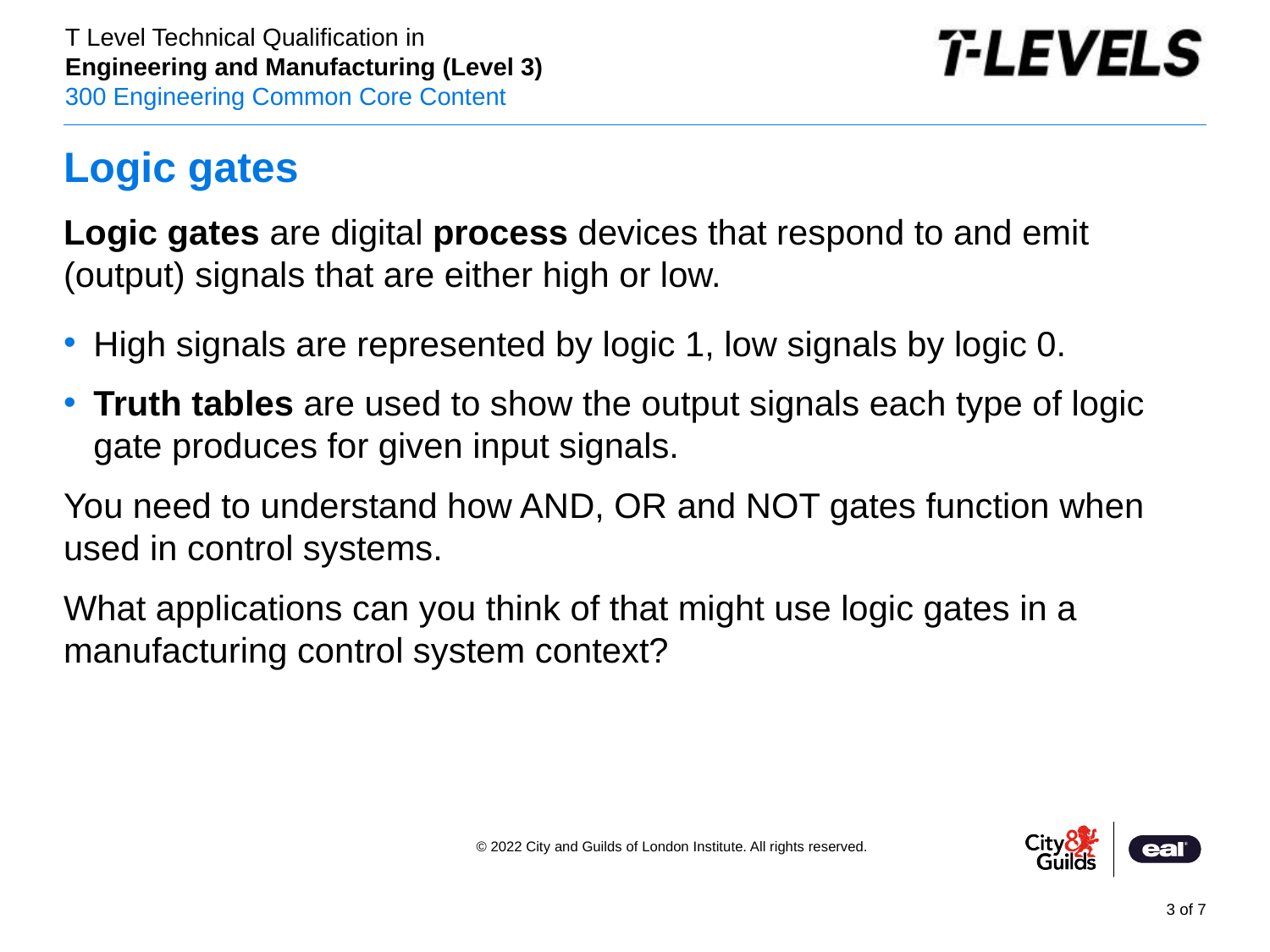

# Logic gates
Logic gates are digital process devices that respond to and emit (output) signals that are either high or low.
High signals are represented by logic 1, low signals by logic 0.
Truth tables are used to show the output signals each type of logic gate produces for given input signals.
You need to understand how AND, OR and NOT gates function when used in control systems.
What applications can you think of that might use logic gates in a manufacturing control system context?